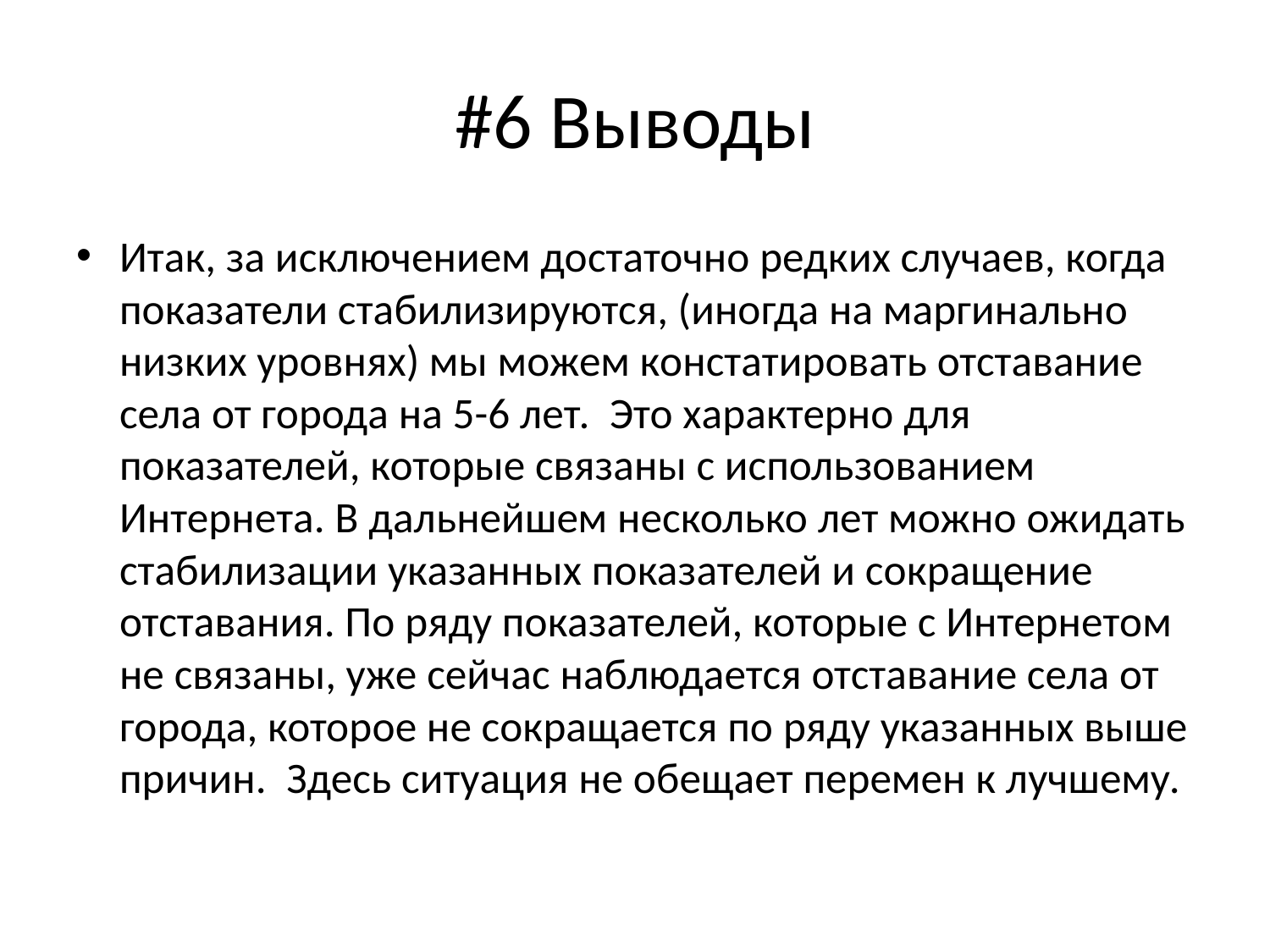

# #6 Выводы
Итак, за исключением достаточно редких случаев, когда показатели стабилизируются, (иногда на маргинально низких уровнях) мы можем констатировать отставание села от города на 5-6 лет.  Это характерно для показателей, которые связаны с использованием Интернета. В дальнейшем несколько лет можно ожидать стабилизации указанных показателей и сокращение отставания. По ряду показателей, которые с Интернетом не связаны, уже сейчас наблюдается отставание села от города, которое не сокращается по ряду указанных выше причин.  Здесь ситуация не обещает перемен к лучшему.